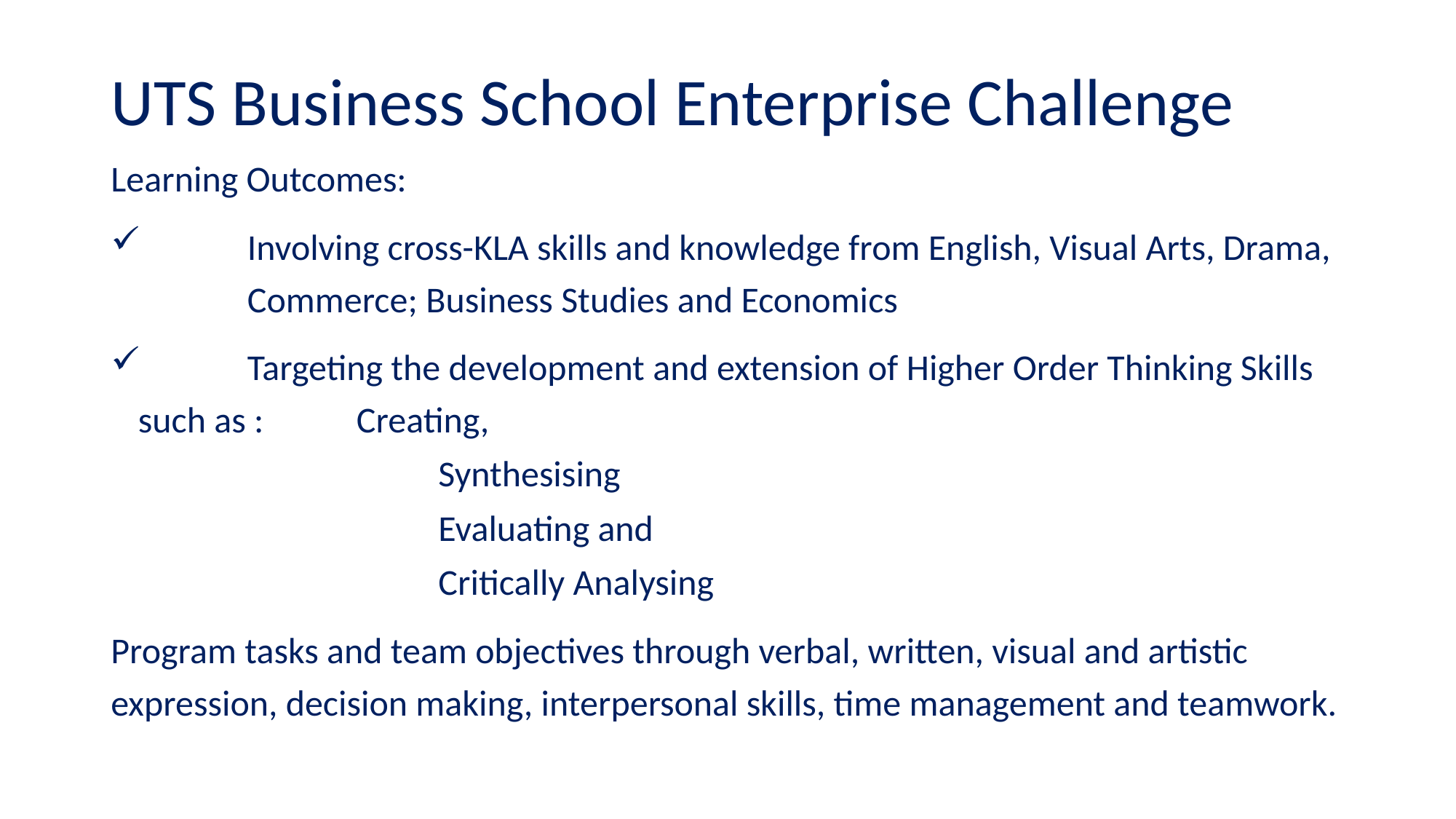

# UTS Business School Enterprise Challenge
Learning Outcomes:
	Involving cross-KLA skills and knowledge from English, Visual Arts, Drama, 	Commerce; Business Studies and Economics
        	Targeting the development and extension of Higher Order Thinking Skills 	such as : 	Creating,
			Synthesising
			Evaluating and
			Critically Analysing
Program tasks and team objectives through verbal, written, visual and artistic expression, decision making, interpersonal skills, time management and teamwork.